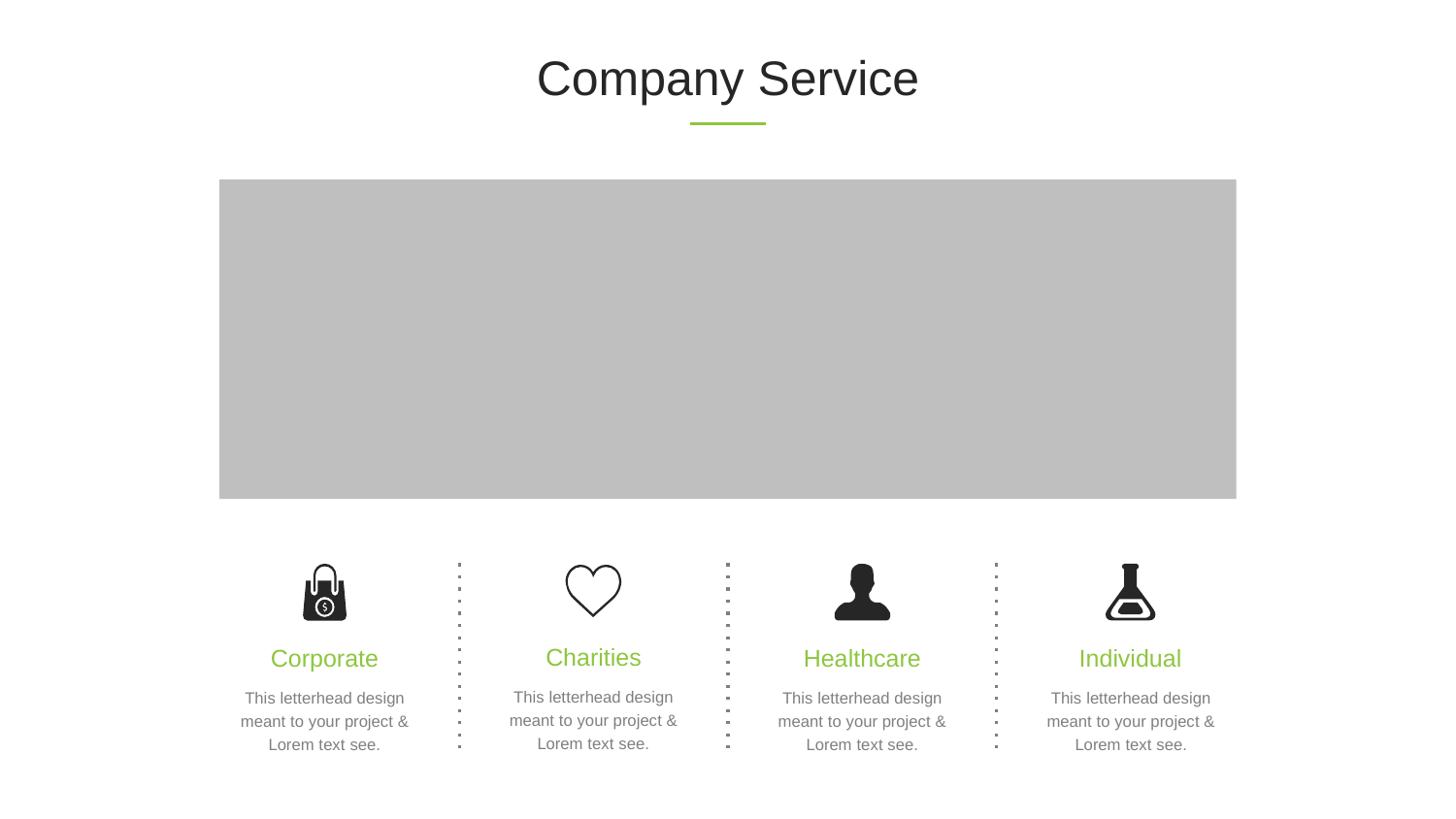

# Company Service
5

Charities
Corporate
Healthcare
Individual
This letterhead design meant to your project &
Lorem text see.
This letterhead design meant to your project &
Lorem text see.
This letterhead design meant to your project &
Lorem text see.
This letterhead design meant to your project &
Lorem text see.
www.yourwebsite.com